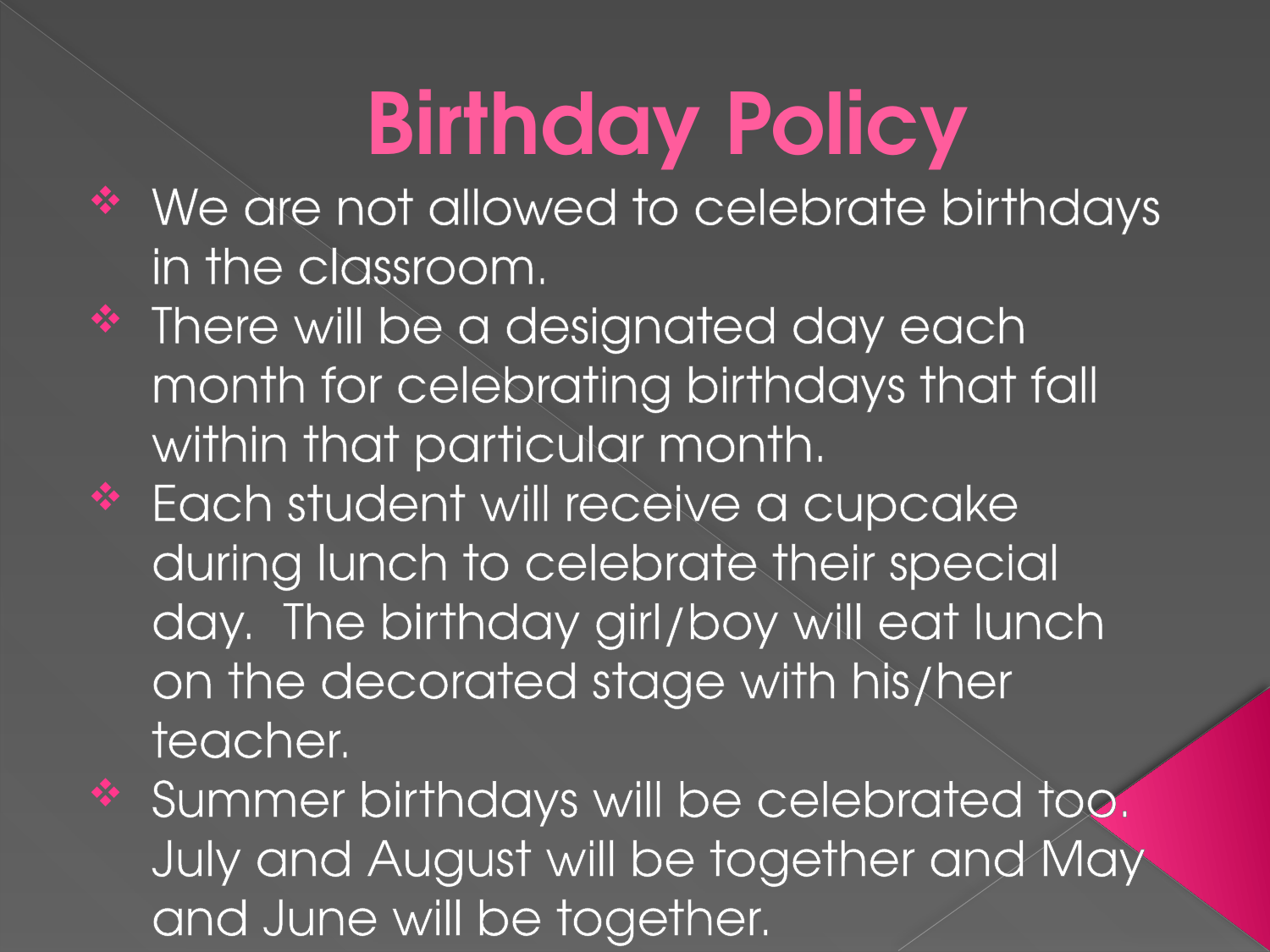

# Birthday Policy
We are not allowed to celebrate birthdays in the classroom.
There will be a designated day each month for celebrating birthdays that fall within that particular month.
Each student will receive a cupcake during lunch to celebrate their special day.  The birthday girl/boy will eat lunch on the decorated stage with his/her teacher.
Summer birthdays will be celebrated too.  July and August will be together and May and June will be together.